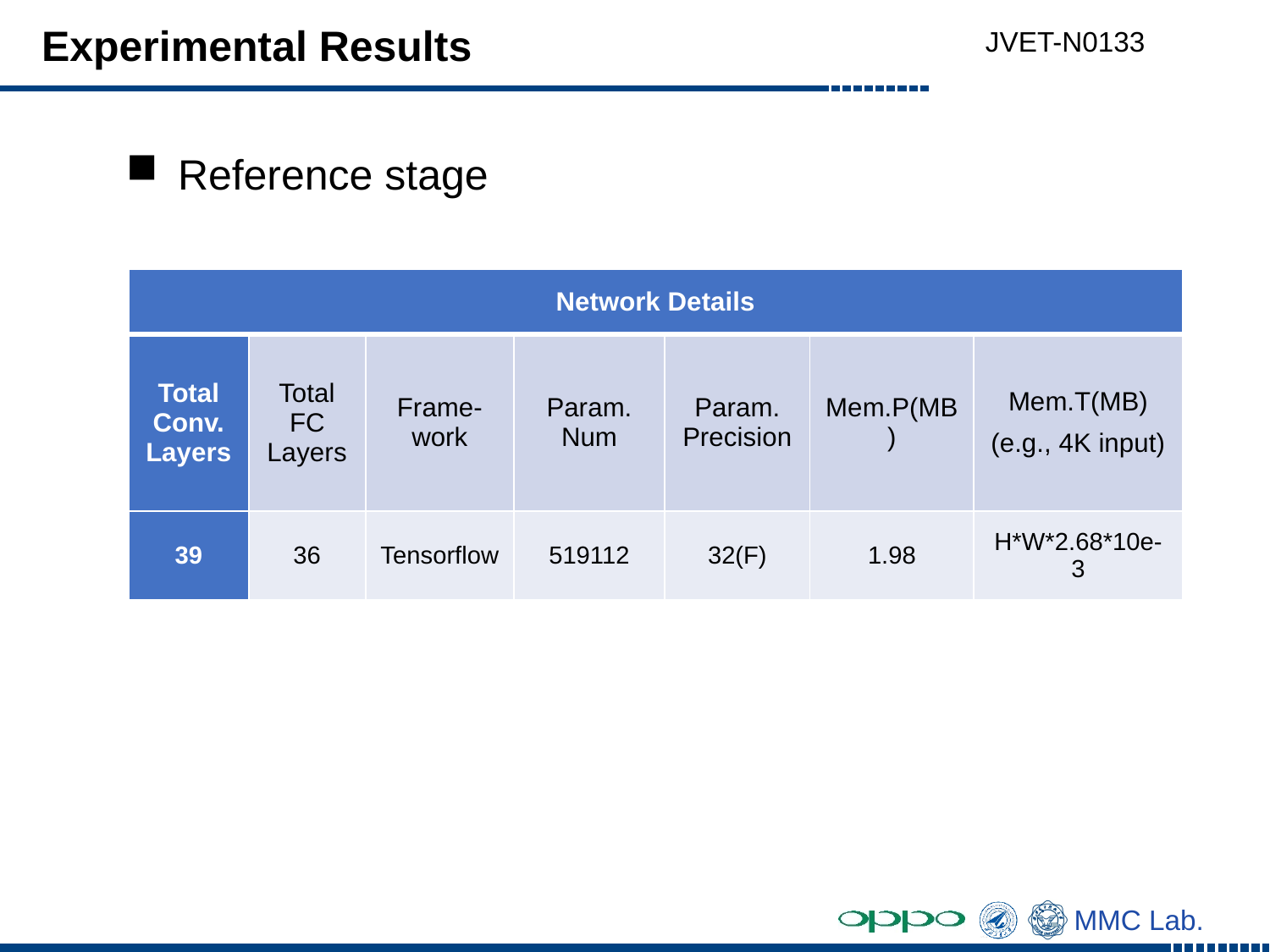

JVET-N0133
# Experimental Results
 Reference stage
| Network Details |  |  |  |  |  |  |
| --- | --- | --- | --- | --- | --- | --- |
| Total Conv. Layers | Total FC Layers | Frame-work | Param. Num | Param. Precision | Mem.P(MB) | Mem.T(MB) (e.g., 4K input) |
| 39 | 36 | Tensorflow | 519112 | 32(F) | 1.98 | H\*W\*2.68\*10e-3 |